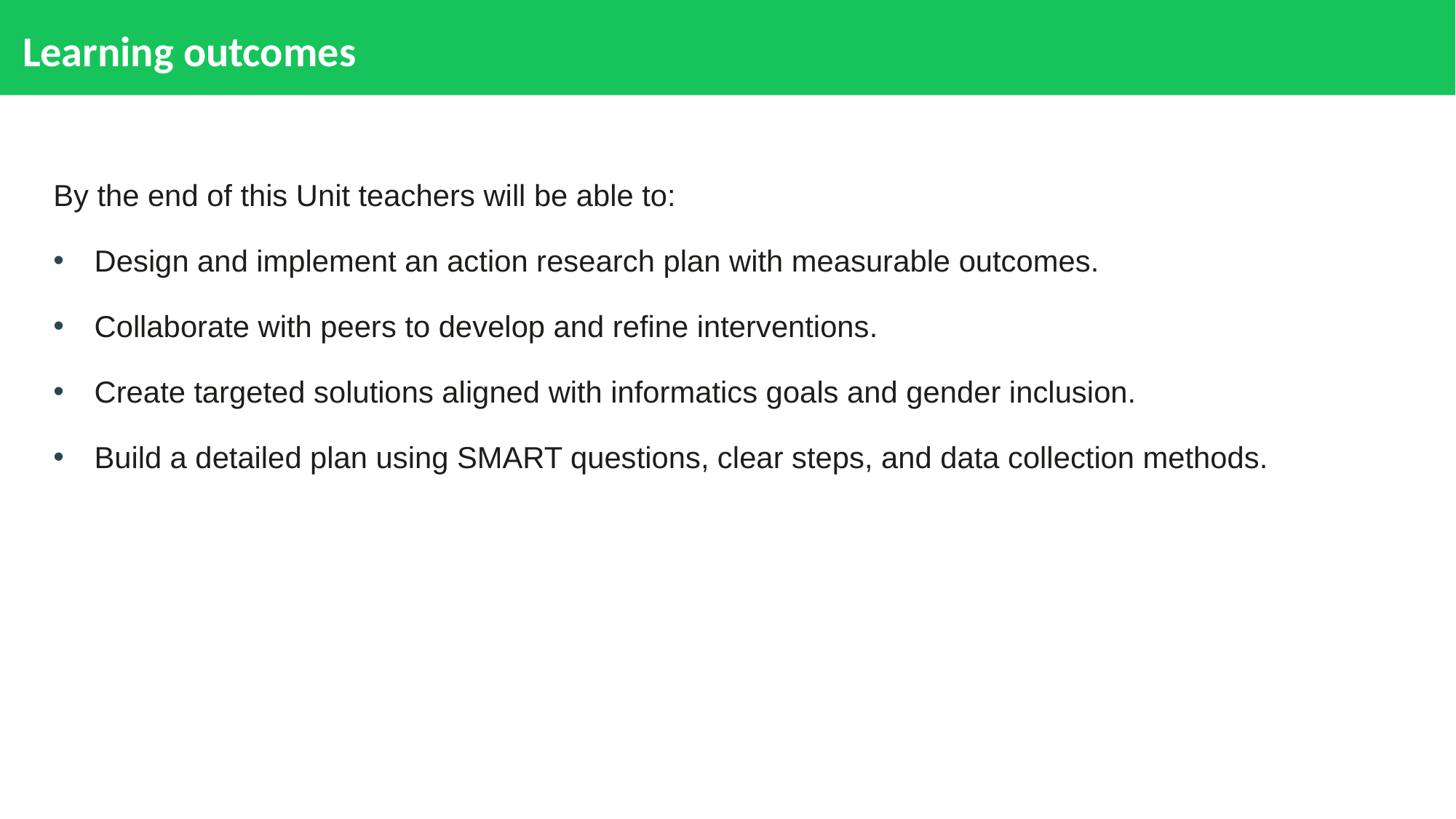

# Learning outcomes
By the end of this Unit teachers will be able to:

Design and implement an action research plan with measurable outcomes.

Collaborate with peers to develop and refine interventions.

Create targeted solutions aligned with informatics goals and gender inclusion.

Build a detailed plan using SMART questions, clear steps, and data collection methods.